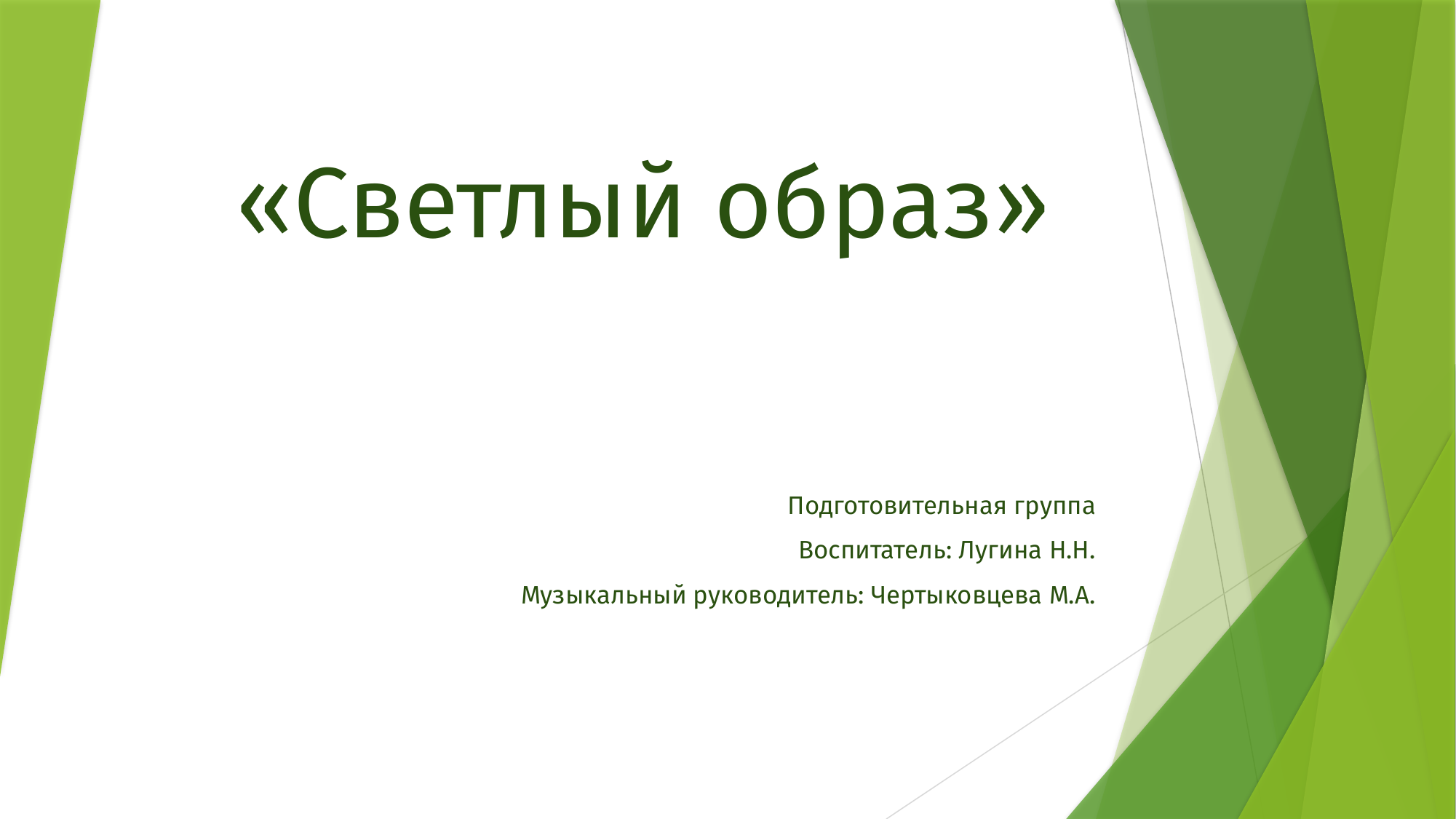

# «Светлый образ»
Подготовительная группа
Воспитатель: Лугина Н.Н.
Музыкальный руководитель: Чертыковцева М.А.